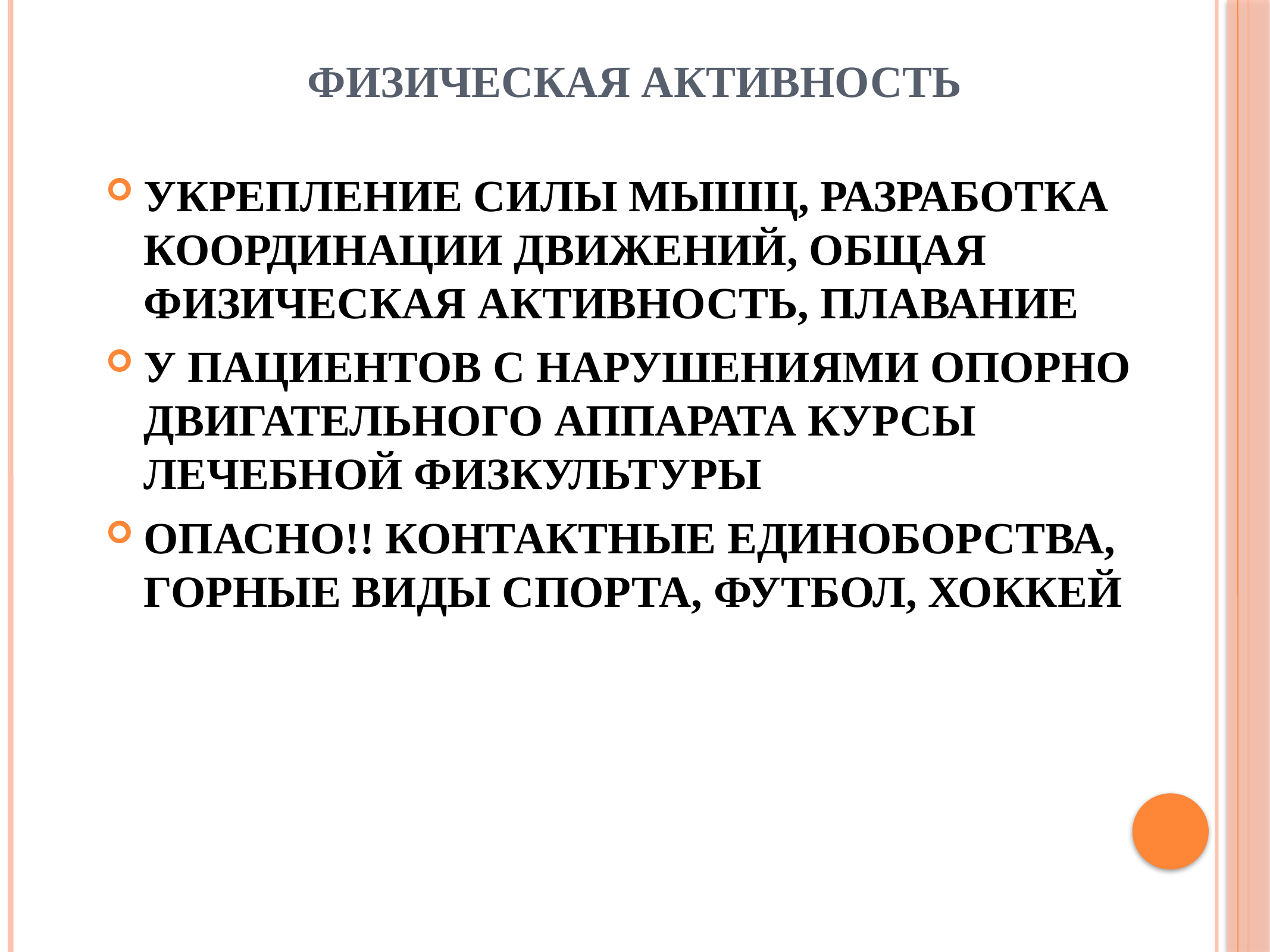

# ФИЗИЧЕСКАЯ АКТИВНОСТЬ
УКРЕПЛЕНИЕ СИЛЫ МЫШЦ, РАЗРАБОТКА КООРДИНАЦИИ ДВИЖЕНИЙ, ОБЩАЯ ФИЗИЧЕСКАЯ АКТИВНОСТЬ, ПЛАВАНИЕ
У ПАЦИЕНТОВ С НАРУШЕНИЯМИ ОПОРНО ДВИГАТЕЛЬНОГО АППАРАТА КУРСЫ ЛЕЧЕБНОЙ ФИЗКУЛЬТУРЫ
ОПАСНО!! КОНТАКТНЫЕ ЕДИНОБОРСТВА, ГОРНЫЕ ВИДЫ СПОРТА, ФУТБОЛ, ХОККЕЙ